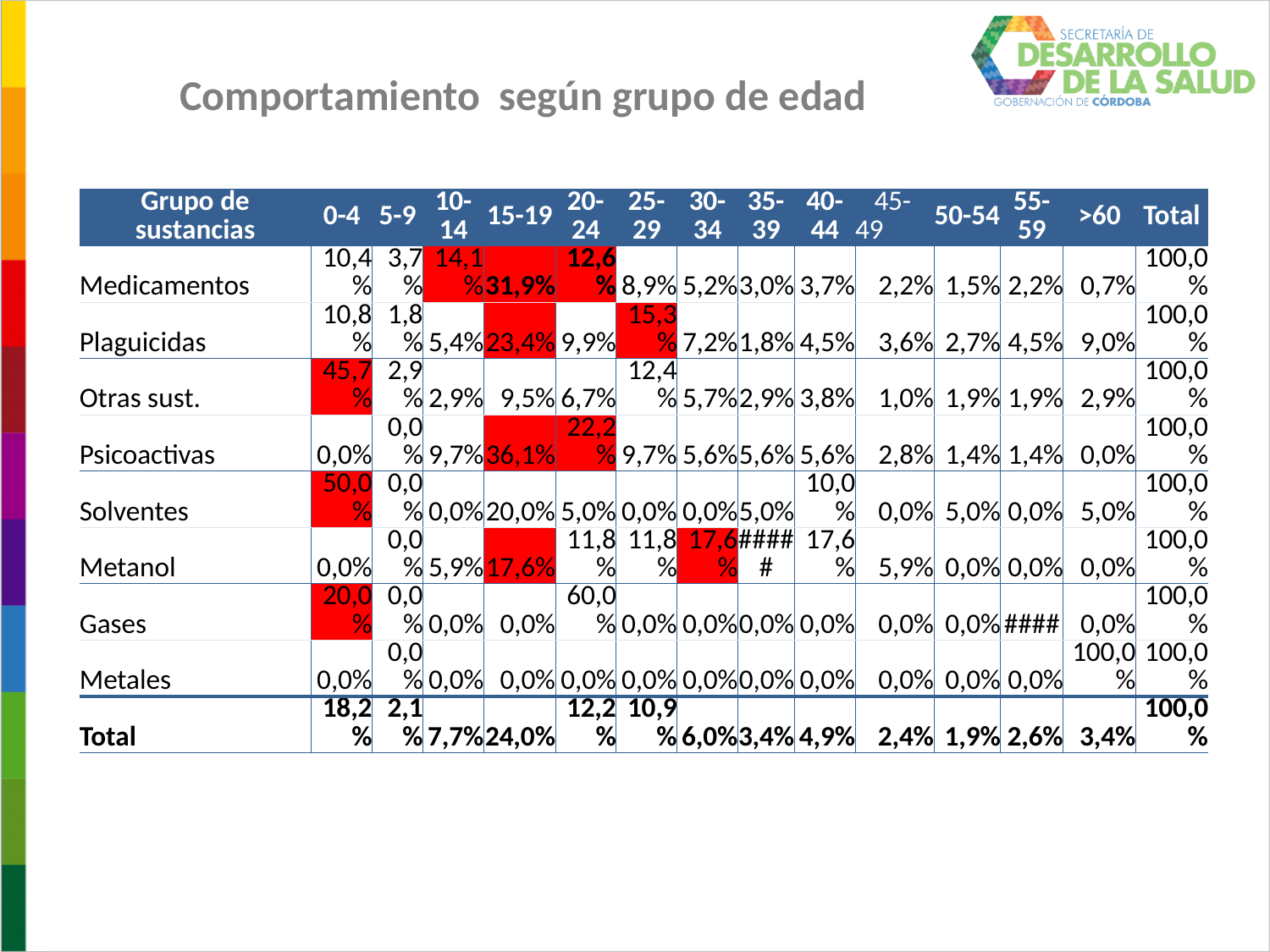

Comportamiento  según grupo de edad
| Grupo de sustancias | 0-4 | 5-9 | 10-14 | 15-19 | 20-24 | 25-29 | 30-34 | 35-39 | 40-44 | 45-49 | 50-54 | 55-59 | >60 | Total |
| --- | --- | --- | --- | --- | --- | --- | --- | --- | --- | --- | --- | --- | --- | --- |
| Medicamentos | 10,4% | 3,7% | 14,1% | 31,9% | 12,6% | 8,9% | 5,2% | 3,0% | 3,7% | 2,2% | 1,5% | 2,2% | 0,7% | 100,0% |
| Plaguicidas | 10,8% | 1,8% | 5,4% | 23,4% | 9,9% | 15,3% | 7,2% | 1,8% | 4,5% | 3,6% | 2,7% | 4,5% | 9,0% | 100,0% |
| Otras sust. | 45,7% | 2,9% | 2,9% | 9,5% | 6,7% | 12,4% | 5,7% | 2,9% | 3,8% | 1,0% | 1,9% | 1,9% | 2,9% | 100,0% |
| Psicoactivas | 0,0% | 0,0% | 9,7% | 36,1% | 22,2% | 9,7% | 5,6% | 5,6% | 5,6% | 2,8% | 1,4% | 1,4% | 0,0% | 100,0% |
| Solventes | 50,0% | 0,0% | 0,0% | 20,0% | 5,0% | 0,0% | 0,0% | 5,0% | 10,0% | 0,0% | 5,0% | 0,0% | 5,0% | 100,0% |
| Metanol | 0,0% | 0,0% | 5,9% | 17,6% | 11,8% | 11,8% | 17,6% | ##### | 17,6% | 5,9% | 0,0% | 0,0% | 0,0% | 100,0% |
| Gases | 20,0% | 0,0% | 0,0% | 0,0% | 60,0% | 0,0% | 0,0% | 0,0% | 0,0% | 0,0% | 0,0% | #### | 0,0% | 100,0% |
| Metales | 0,0% | 0,0% | 0,0% | 0,0% | 0,0% | 0,0% | 0,0% | 0,0% | 0,0% | 0,0% | 0,0% | 0,0% | 100,0% | 100,0% |
| Total | 18,2% | 2,1% | 7,7% | 24,0% | 12,2% | 10,9% | 6,0% | 3,4% | 4,9% | 2,4% | 1,9% | 2,6% | 3,4% | 100,0% |